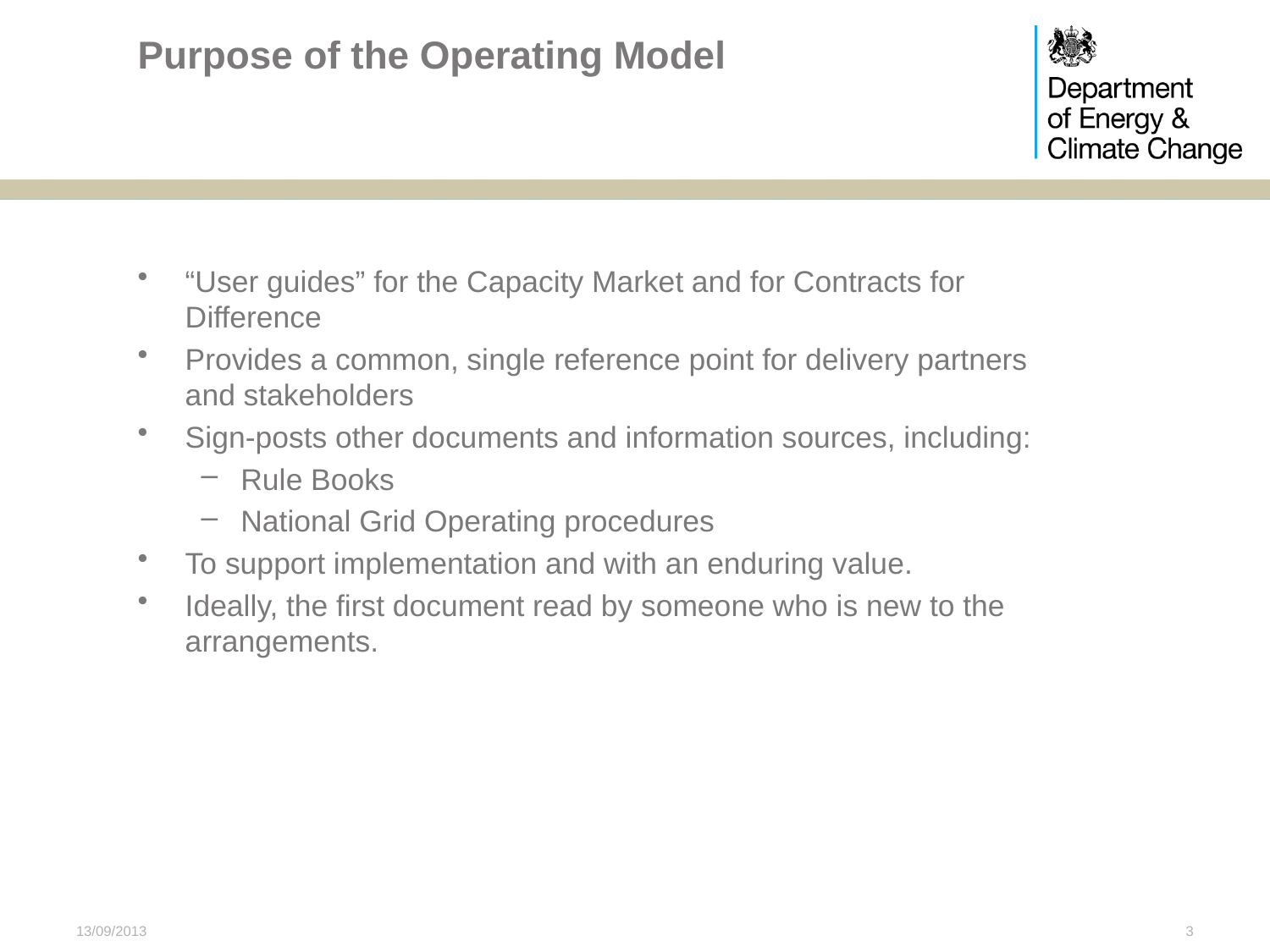

# Purpose of the Operating Model
“User guides” for the Capacity Market and for Contracts for Difference
Provides a common, single reference point for delivery partners and stakeholders
Sign-posts other documents and information sources, including:
Rule Books
National Grid Operating procedures
To support implementation and with an enduring value.
Ideally, the first document read by someone who is new to the arrangements.

13/09/2013

3